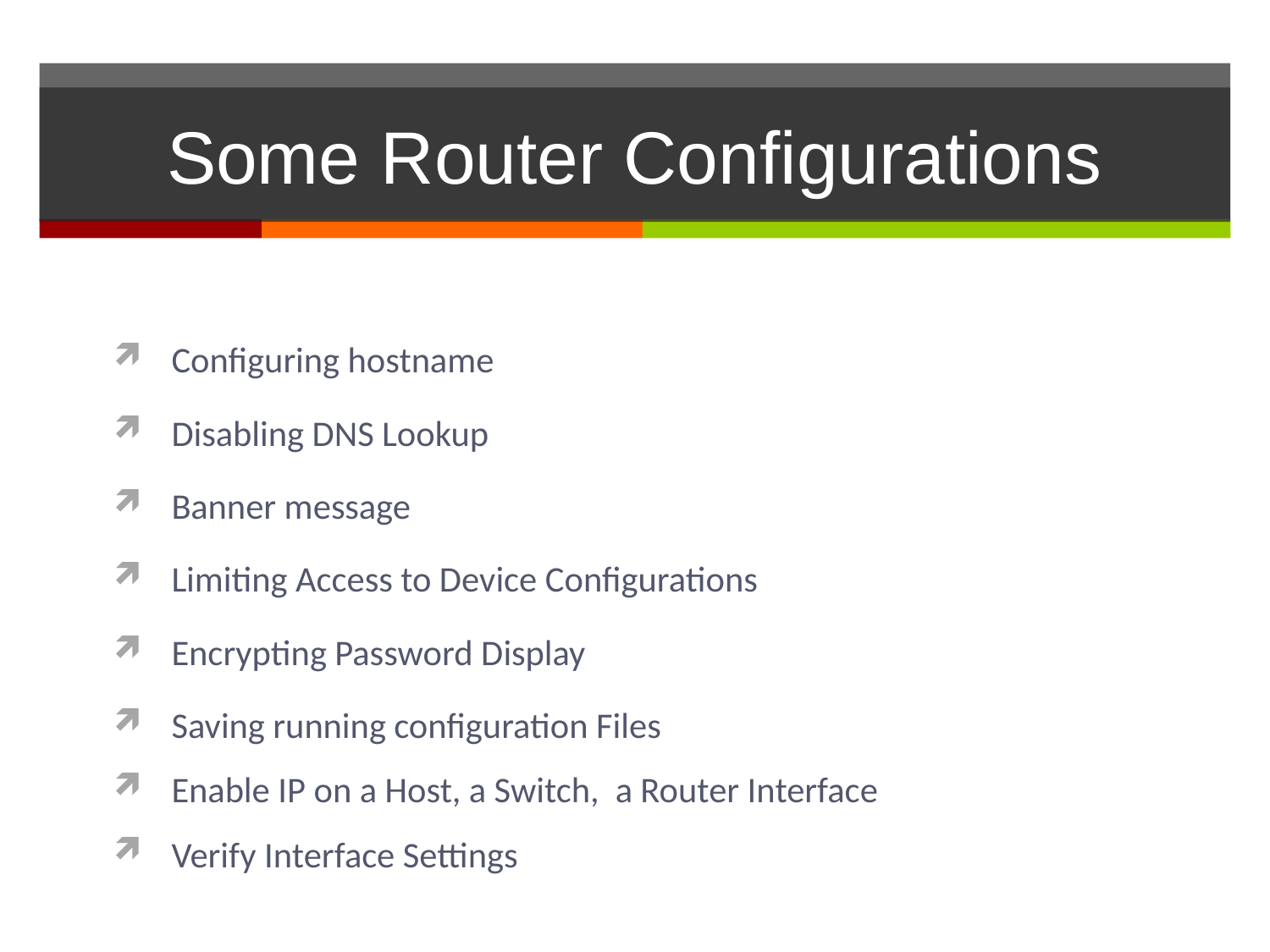

# Some Router Configurations
Configuring hostname
Disabling DNS Lookup
Banner message
Limiting Access to Device Configurations
Encrypting Password Display
Saving running configuration Files
Enable IP on a Host, a Switch,  a Router Interface
Verify Interface Settings